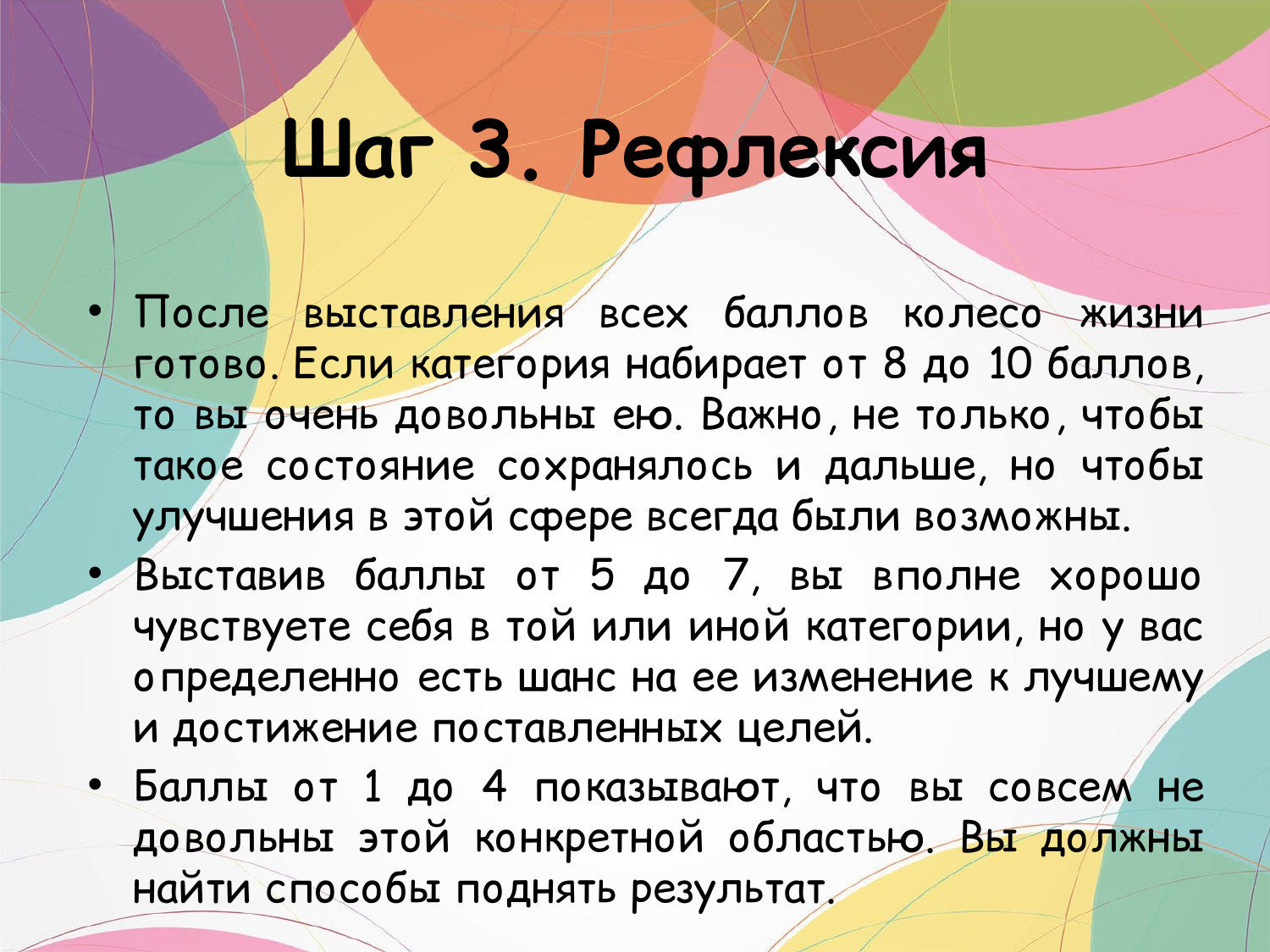

# Шаг 3. Рефлексия
После выставления всех баллов колесо жизни готово. Если категория набирает от 8 до 10 баллов, то вы очень довольны ею. Важно, не только, чтобы такое состояние сохранялось и дальше, но чтобы улучшения в этой сфере всегда были возможны.
Выставив баллы от 5 до 7, вы вполне хорошо чувствуете себя в той или иной категории, но у вас определенно есть шанс на ее изменение к лучшему и достижение поставленных целей.
Баллы от 1 до 4 показывают, что вы совсем не довольны этой конкретной областью. Вы должны найти способы поднять результат.